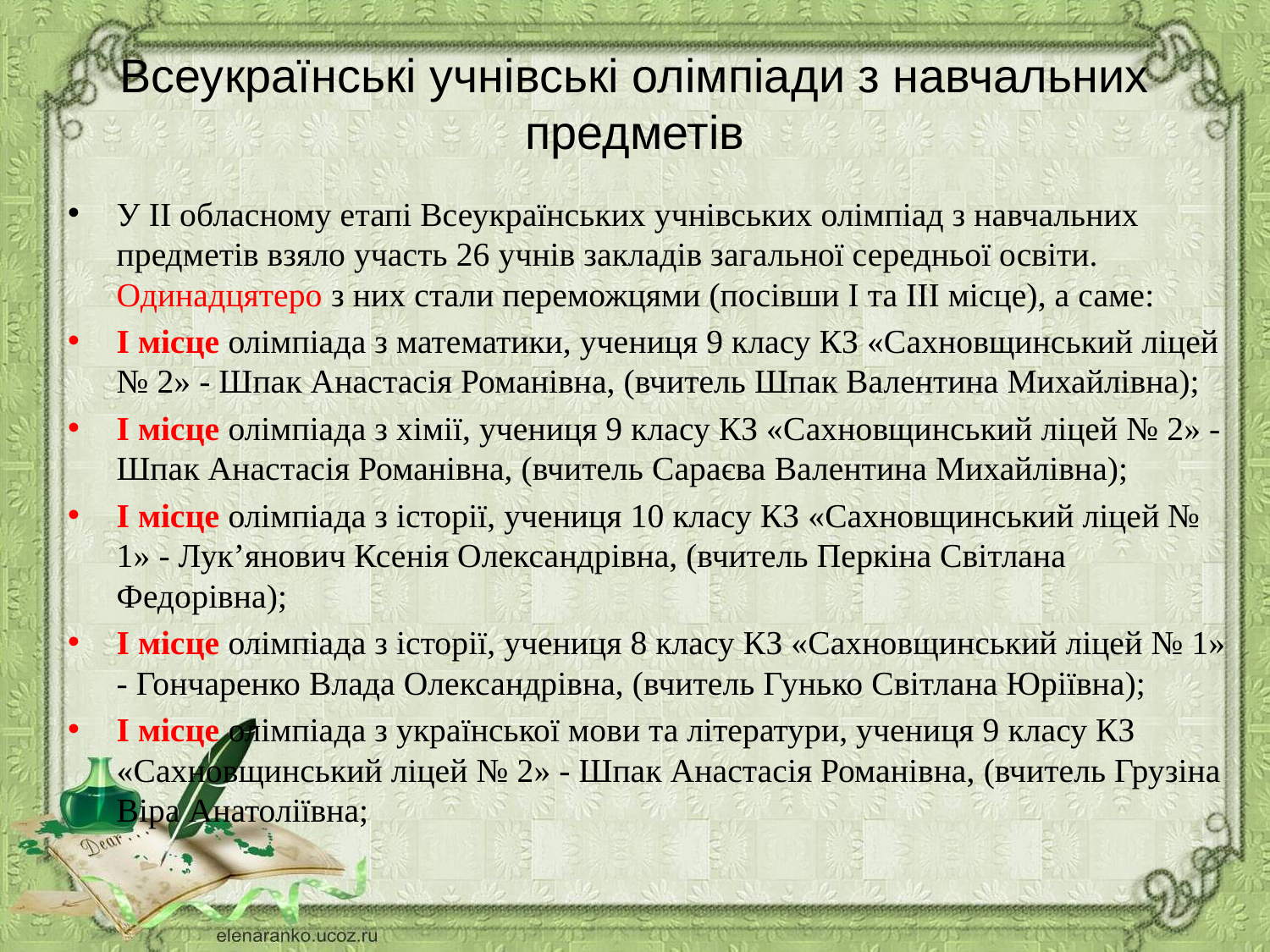

# Всеукраїнські учнівські олімпіади з навчальних предметів
У ІІ обласному етапі Всеукраїнських учнівських олімпіад з навчальних предметів взяло участь 26 учнів закладів загальної середньої освіти. Одинадцятеро з них стали переможцями (посівши І та ІІІ місце), а саме:
І місце олімпіада з математики, учениця 9 класу КЗ «Сахновщинський ліцей № 2» - Шпак Анастасія Романівна, (вчитель Шпак Валентина Михайлівна);
І місце олімпіада з хімії, учениця 9 класу КЗ «Сахновщинський ліцей № 2» - Шпак Анастасія Романівна, (вчитель Сараєва Валентина Михайлівна);
І місце олімпіада з історії, учениця 10 класу КЗ «Сахновщинський ліцей № 1» - Лук’янович Ксенія Олександрівна, (вчитель Перкіна Світлана Федорівна);
І місце олімпіада з історії, учениця 8 класу КЗ «Сахновщинський ліцей № 1» - Гончаренко Влада Олександрівна, (вчитель Гунько Світлана Юріївна);
І місце олімпіада з української мови та літератури, учениця 9 класу КЗ «Сахновщинський ліцей № 2» - Шпак Анастасія Романівна, (вчитель Грузіна Віра Анатоліївна;